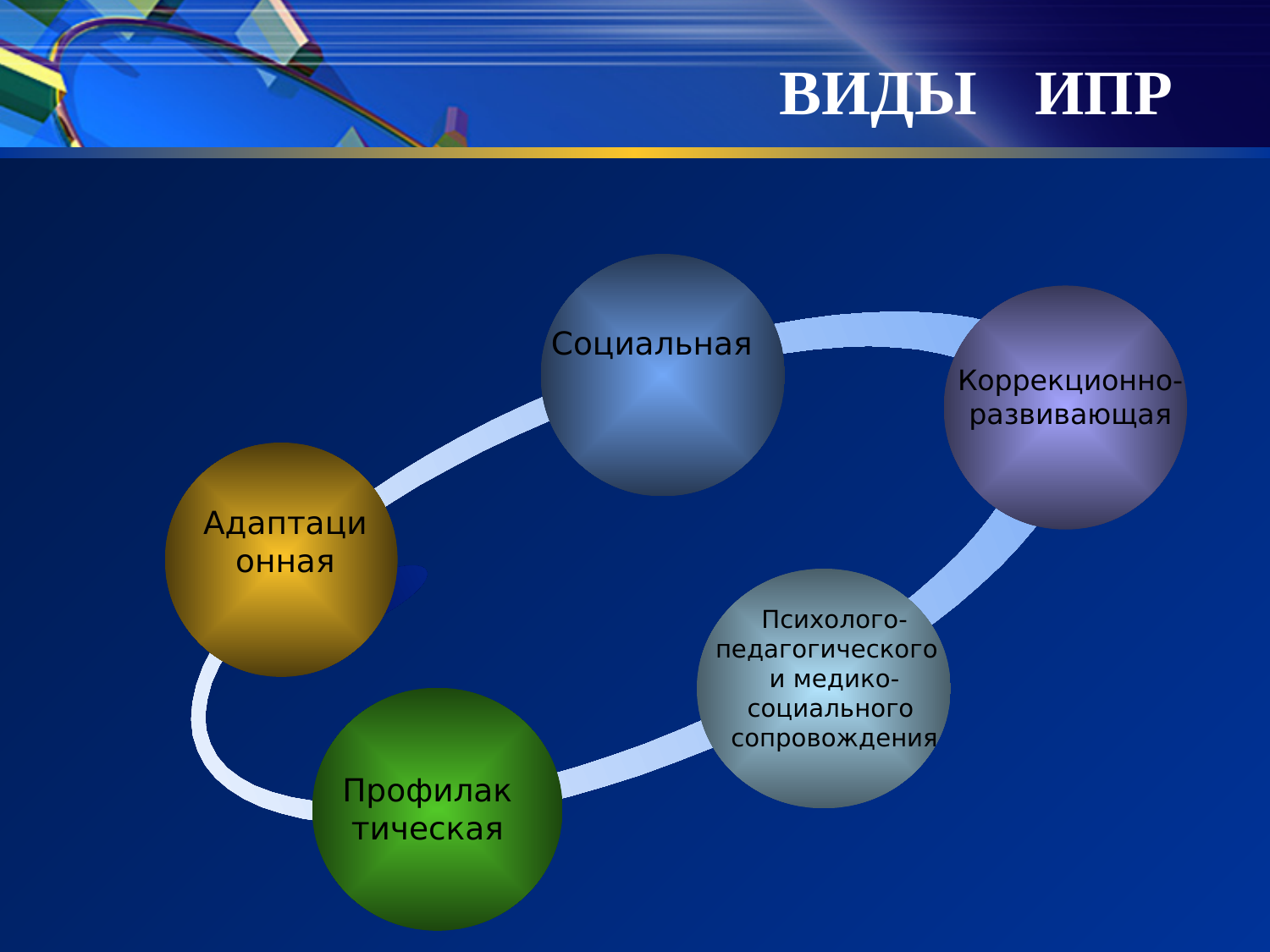

# ВИДЫ   ИПР

Социальная

Коррекционно-
развивающая

Адаптаци
онная

Психолого-
педагогического
и медико-
социального
сопровождения

Профилактическая